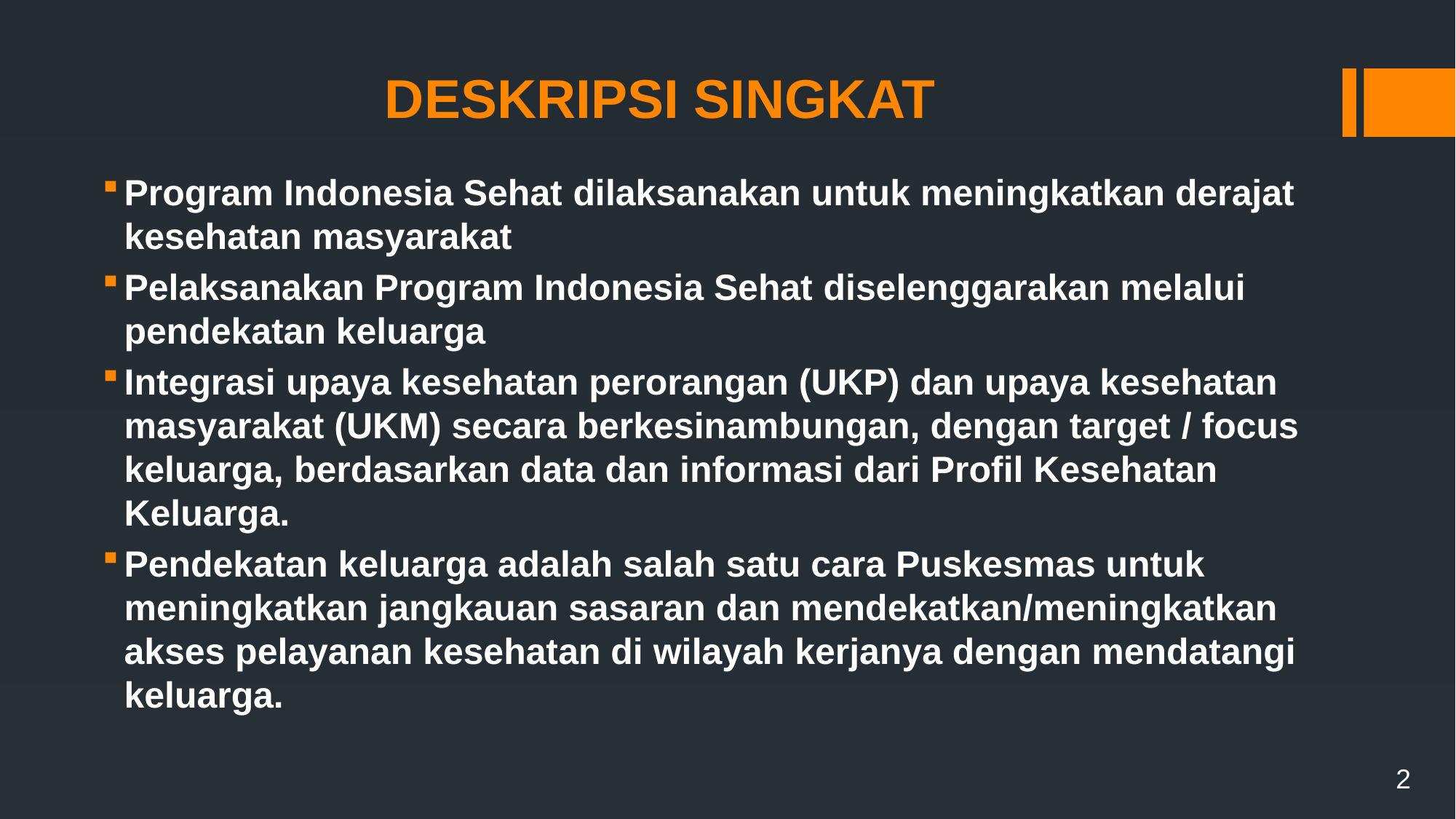

# DESKRIPSI SINGKAT
Program Indonesia Sehat dilaksanakan untuk meningkatkan derajat kesehatan masyarakat
Pelaksanakan Program Indonesia Sehat diselenggarakan melalui pendekatan keluarga
Integrasi upaya kesehatan perorangan (UKP) dan upaya kesehatan masyarakat (UKM) secara berkesinambungan, dengan target / focus keluarga, berdasarkan data dan informasi dari Profil Kesehatan Keluarga.
Pendekatan keluarga adalah salah satu cara Puskesmas untuk meningkatkan jangkauan sasaran dan mendekatkan/meningkatkan akses pelayanan kesehatan di wilayah kerjanya dengan mendatangi keluarga.

2